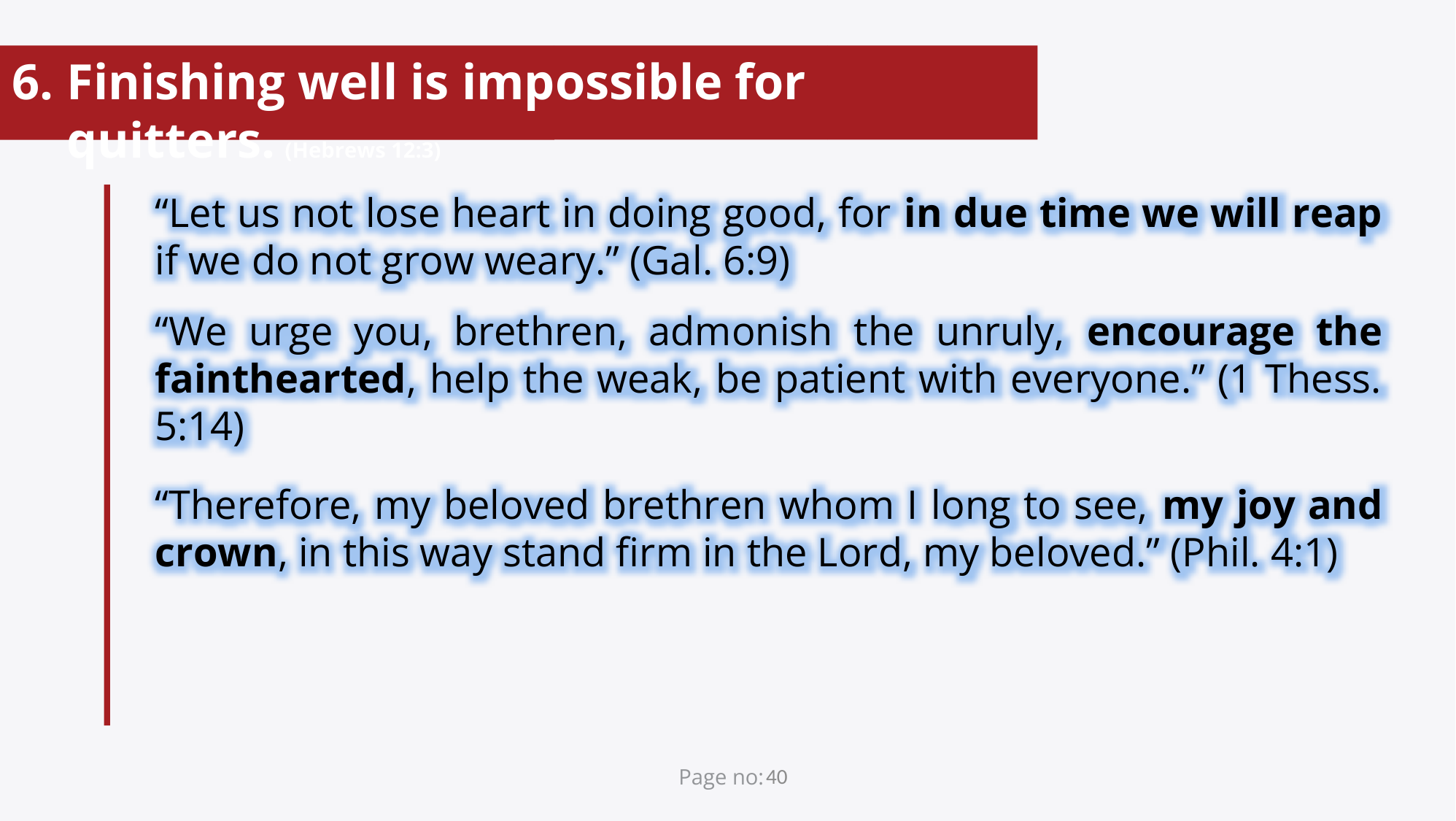

Finishing well is impossible for quitters. (Hebrews 12:3)

“Let us not lose heart in doing good, for in due time we will reap if we do not grow weary.” (Gal. 6:9)
“We urge you, brethren, admonish the unruly, encourage the fainthearted, help the weak, be patient with everyone.” (1 Thess. 5:14)
“Therefore, my beloved brethren whom I long to see, my joy and crown, in this way stand firm in the Lord, my beloved.” (Phil. 4:1)